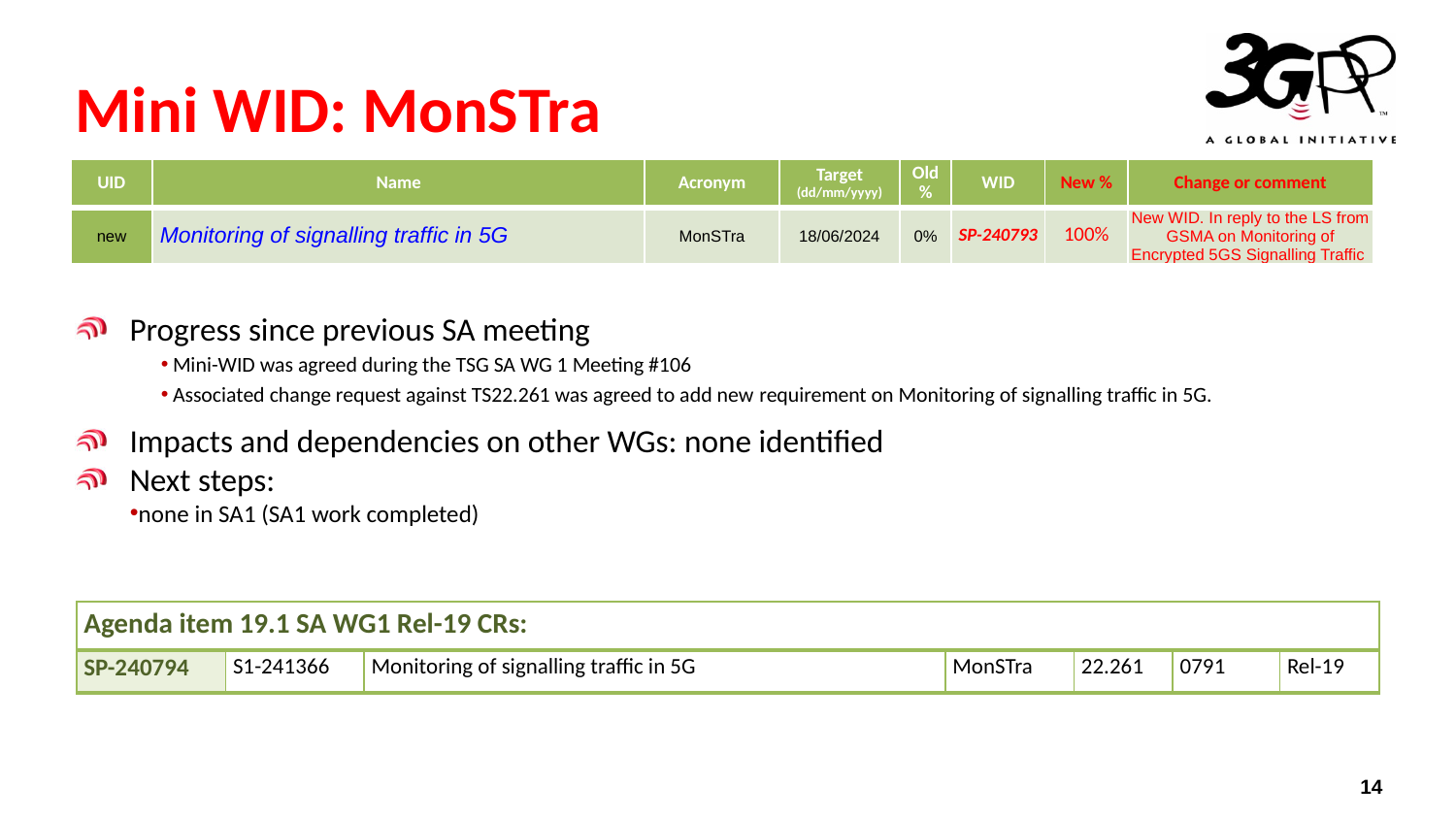

# Mini WID: MonSTra
| UID | Name | Acronym | Target (dd/mm/yyyy) | Old % | WID | New % | Change or comment |
| --- | --- | --- | --- | --- | --- | --- | --- |
| new | Monitoring of signalling traffic in 5G | MonSTra | 18/06/2024 | 0% | SP-240793 | 100% | New WID. In reply to the LS from GSMA on Monitoring of Encrypted 5GS Signalling Traffic |

Progress since previous SA meeting
 Mini-WID was agreed during the TSG SA WG 1 Meeting #106
 Associated change request against TS22.261 was agreed to add new requirement on Monitoring of signalling traffic in 5G.

Impacts and dependencies on other WGs: none identified
Next steps:
none in SA1 (SA1 work completed)

| Agenda item 19.1 SA WG1 Rel-19 CRs: |  |  |  |  |  |  |
| --- | --- | --- | --- | --- | --- | --- |
| SP-240794 | S1-241366 | Monitoring of signalling traffic in 5G | MonSTra | 22.261 | 0791 | Rel-19 |